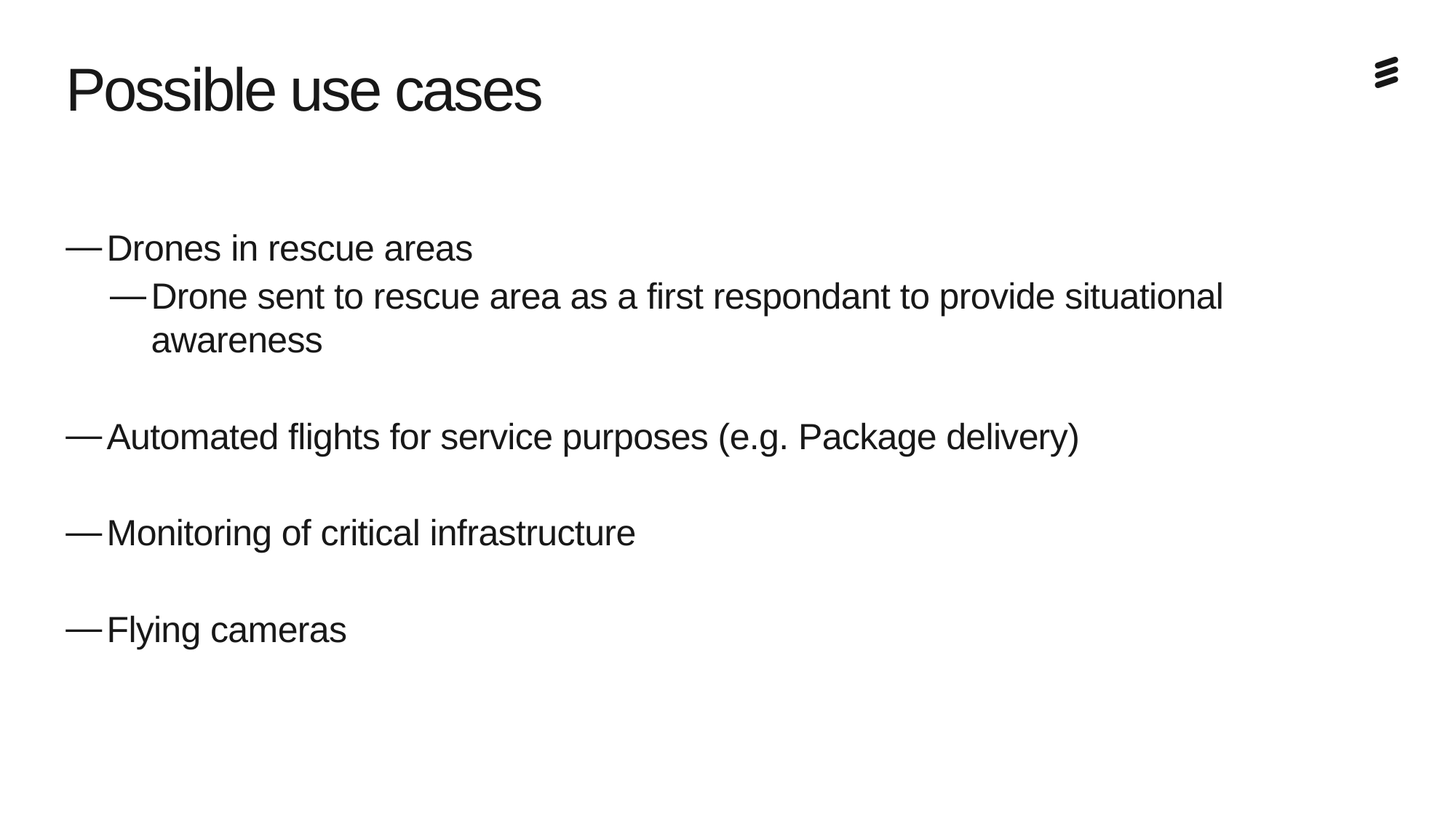

# Possible use cases
Drones in rescue areas
Drone sent to rescue area as a first respondant to provide situational awareness

Automated flights for service purposes (e.g. Package delivery)

Monitoring of critical infrastructure

Flying cameras